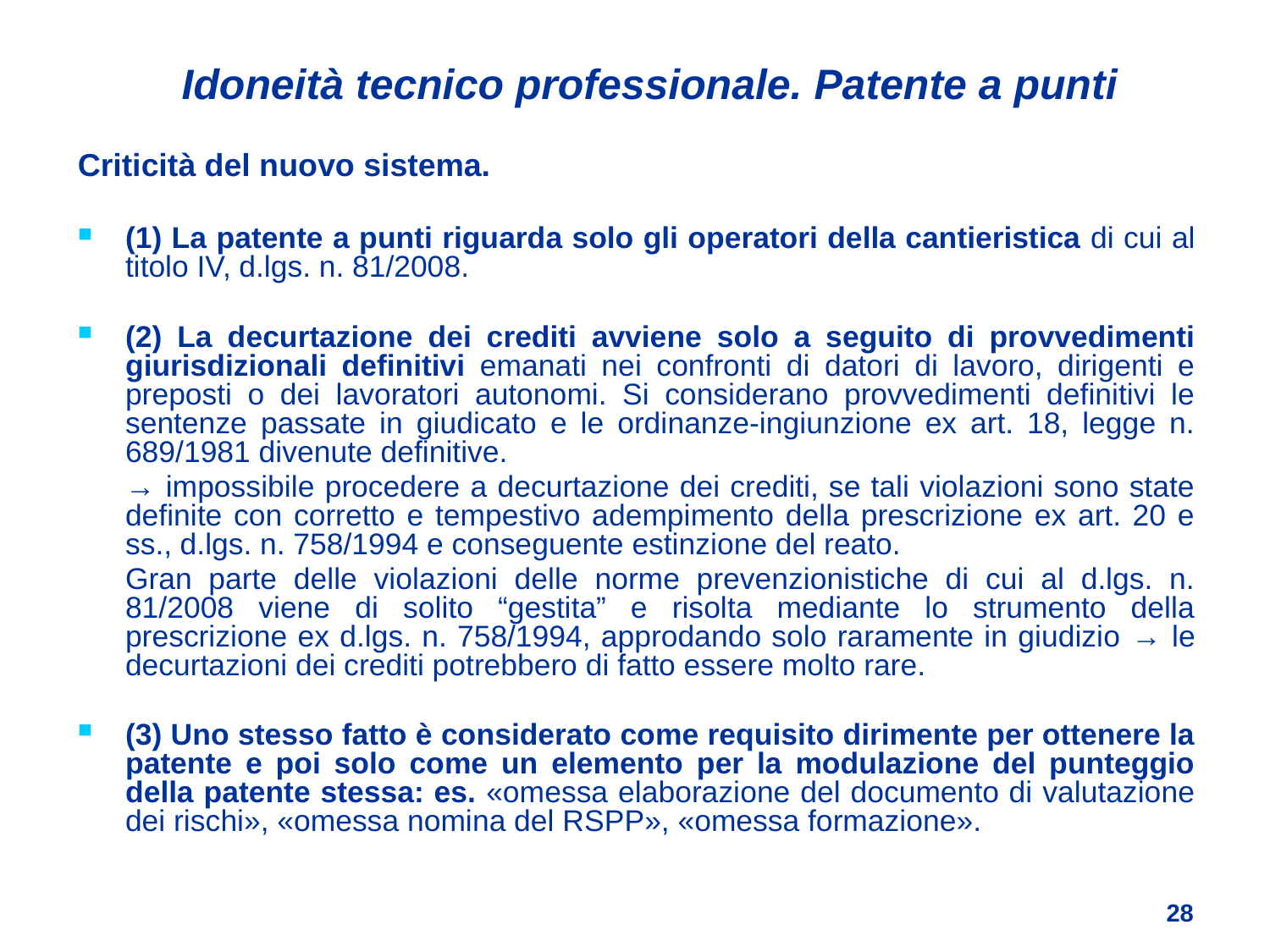

Idoneità tecnico professionale. Patente a punti

Criticità del nuovo sistema.

(1) La patente a punti riguarda solo gli operatori della cantieristica di cui al titolo IV, d.lgs. n. 81/2008.

(2) La decurtazione dei crediti avviene solo a seguito di provvedimenti giurisdizionali definitivi emanati nei confronti di datori di lavoro, dirigenti e preposti o dei lavoratori autonomi. Si considerano provvedimenti definitivi le sentenze passate in giudicato e le ordinanze-ingiunzione ex art. 18, legge n. 689/1981 divenute definitive.
	→ impossibile procedere a decurtazione dei crediti, se tali violazioni sono state definite con corretto e tempestivo adempimento della prescrizione ex art. 20 e ss., d.lgs. n. 758/1994 e conseguente estinzione del reato.
	Gran parte delle violazioni delle norme prevenzionistiche di cui al d.lgs. n. 81/2008 viene di solito “gestita” e risolta mediante lo strumento della prescrizione ex d.lgs. n. 758/1994, approdando solo raramente in giudizio → le decurtazioni dei crediti potrebbero di fatto essere molto rare.

(3) Uno stesso fatto è considerato come requisito dirimente per ottenere la patente e poi solo come un elemento per la modulazione del punteggio della patente stessa: es. «omessa elaborazione del documento di valutazione dei rischi», «omessa nomina del RSPP», «omessa formazione».

28